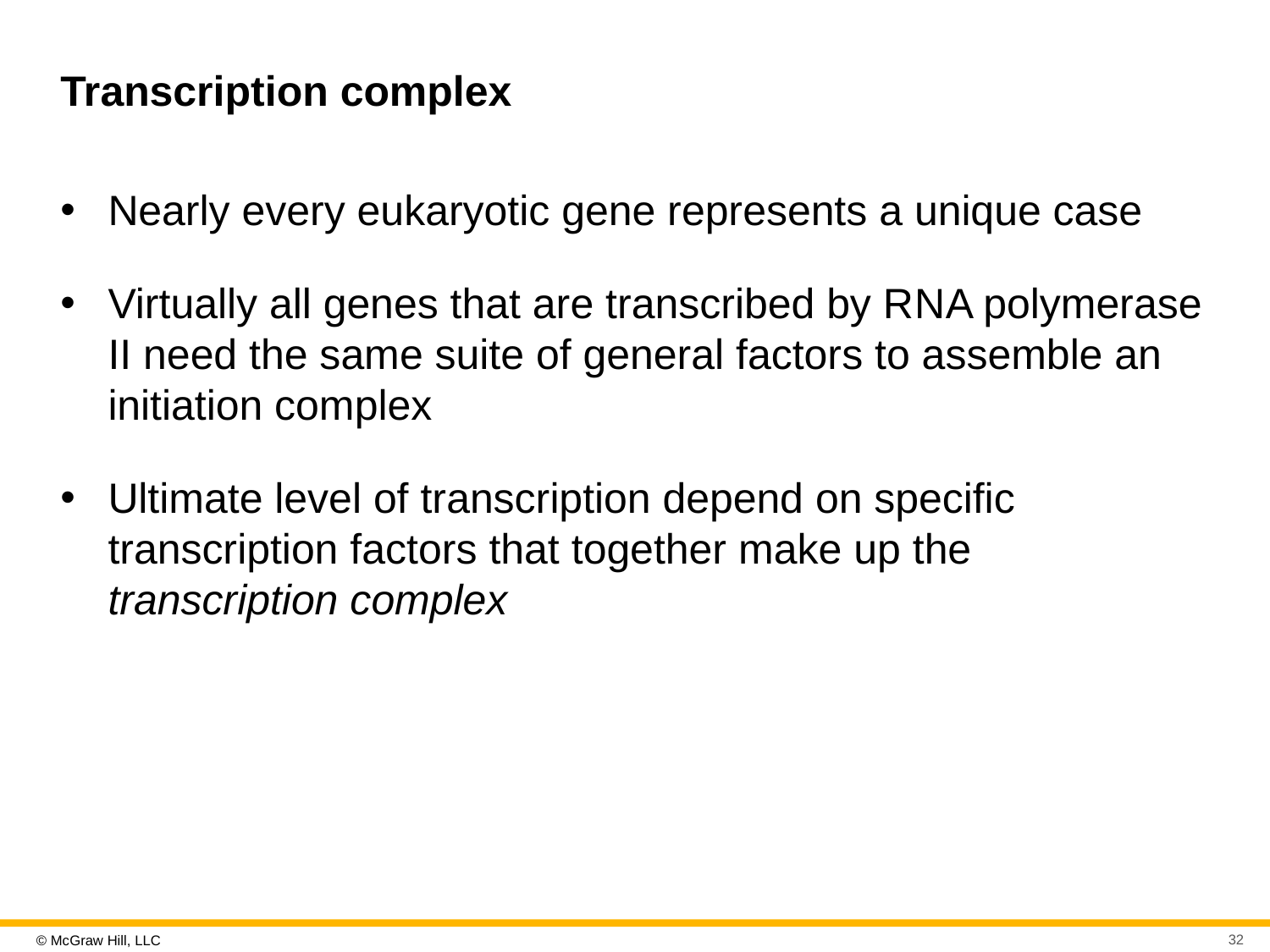

# Transcription complex
Nearly every eukaryotic gene represents a unique case
Virtually all genes that are transcribed by R N A polymerase II need the same suite of general factors to assemble an initiation complex
Ultimate level of transcription depend on specific transcription factors that together make up the transcription complex
32